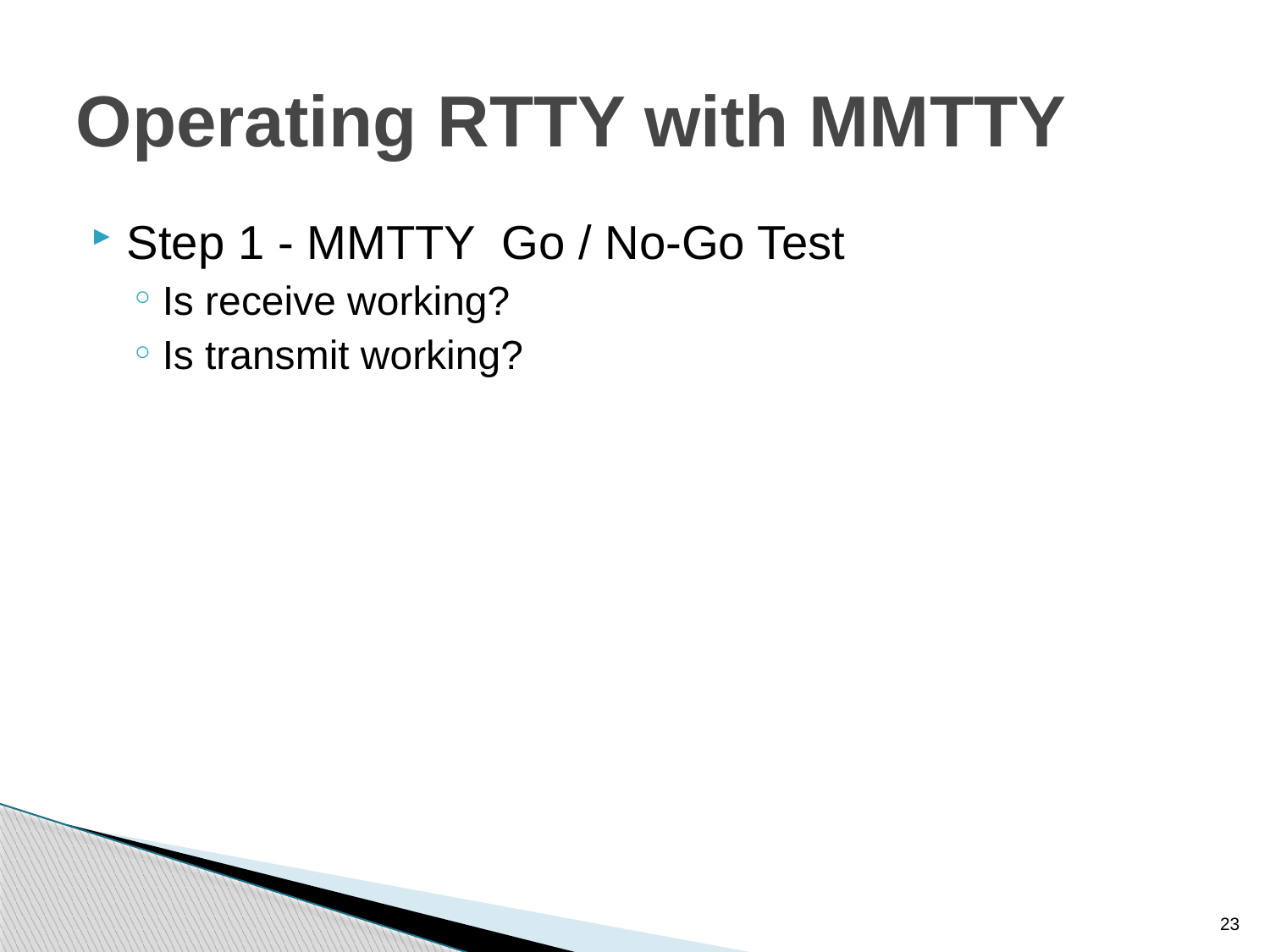

# Operating RTTY with MMTTY
Step 1 - MMTTY  Go / No-Go Test
Is receive working?
Is transmit working?
23